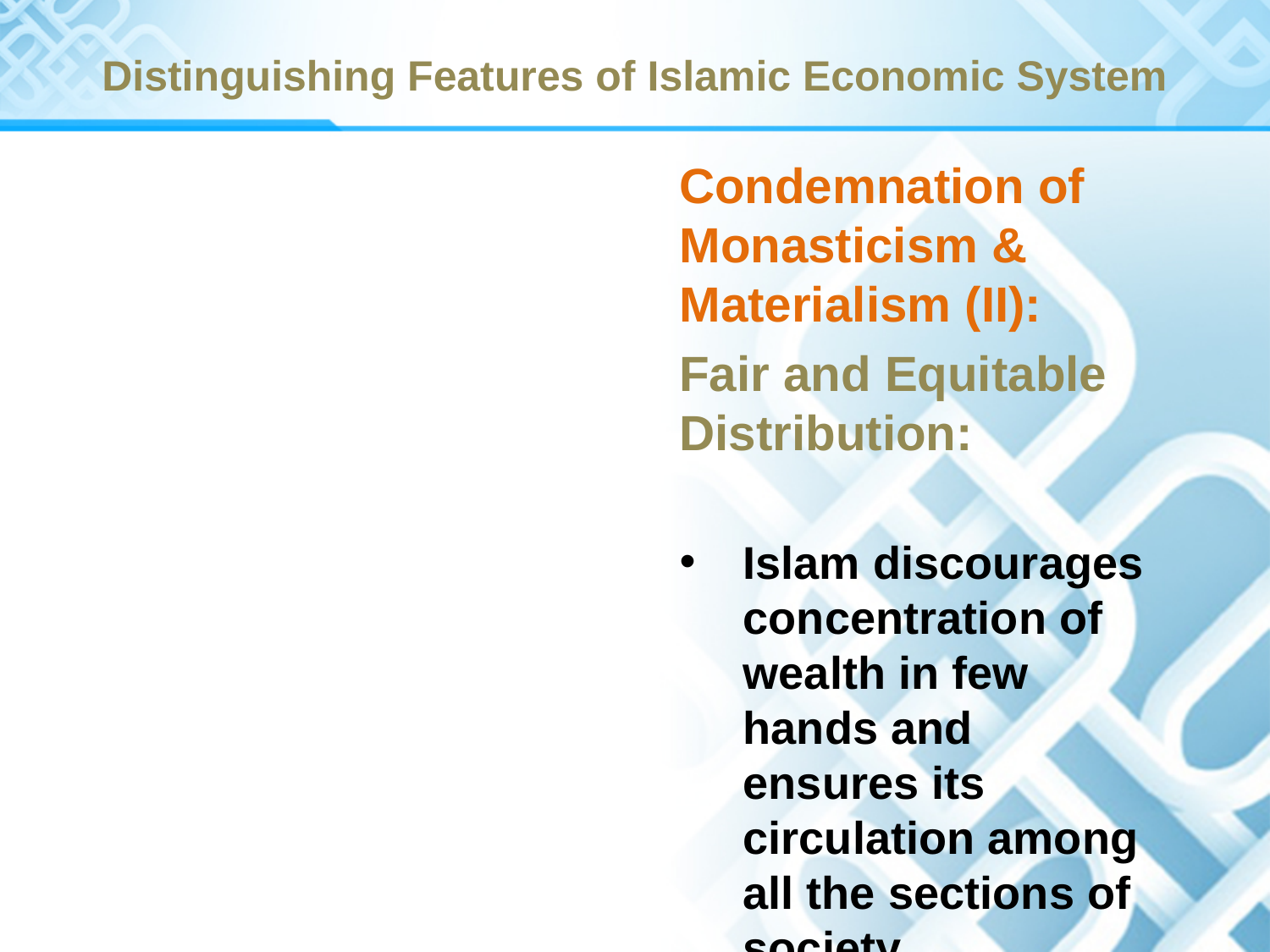

Distinguishing Features of Islamic Economic System
Condemnation of Monasticism & Materialism (II):
Fair and Equitable Distribution:

Islam discourages concentration of wealth in few hands and ensures its circulation among all the sections of society